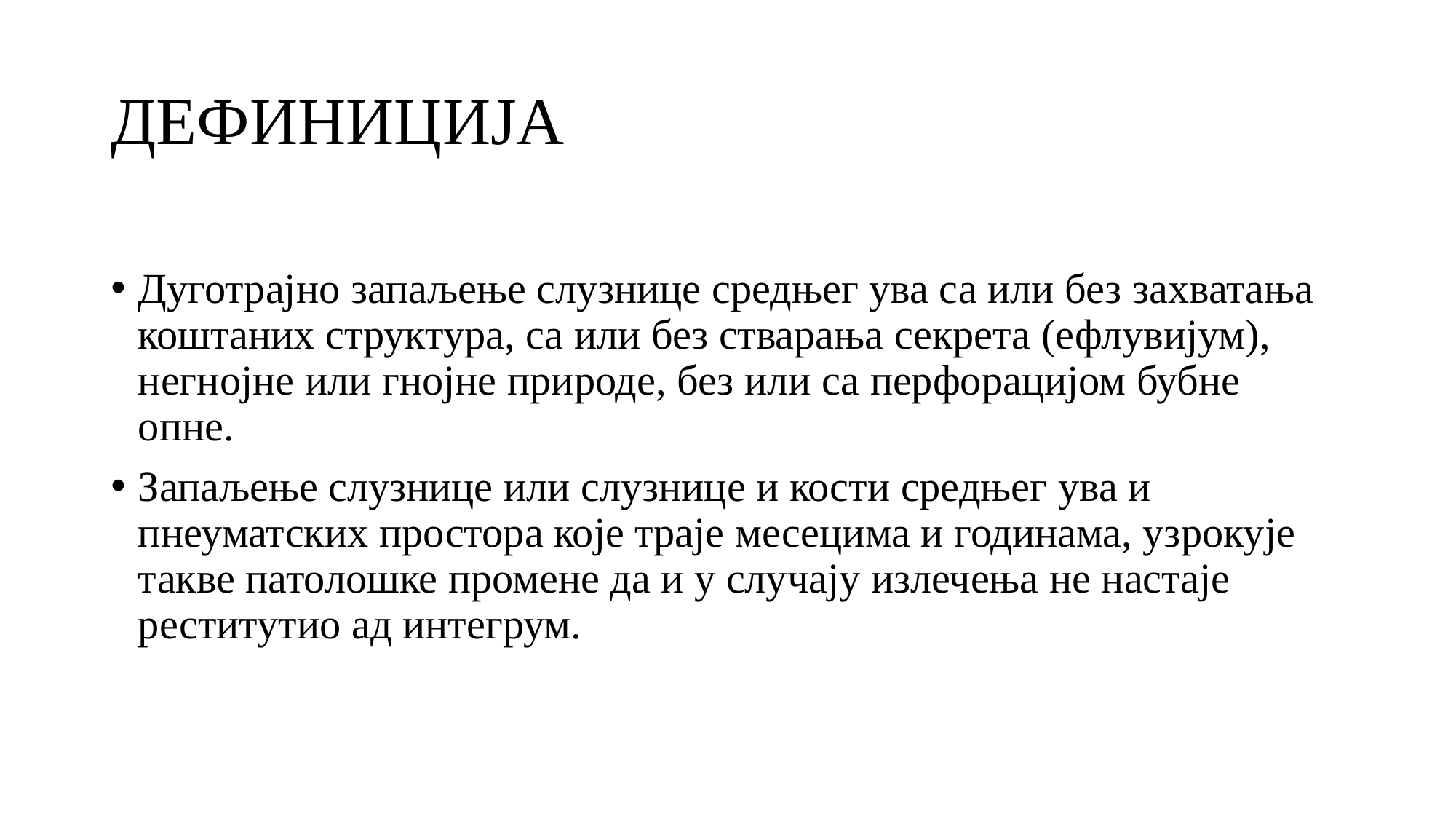

# ДЕФИНИЦИЈА
Дуготрајно запаљење слузнице средњег ува са или без захватања коштаних структура, са или без стварања секрета (ефлувијум), негнојне или гнојне природе, без или са перфорацијом бубне опне.
Запаљење слузнице или слузнице и кости средњег ува и пнеуматских простора које траје месецима и годинама, узрокује такве патолошке промене да и у случају излечења не настаје реститутио ад интегрум.